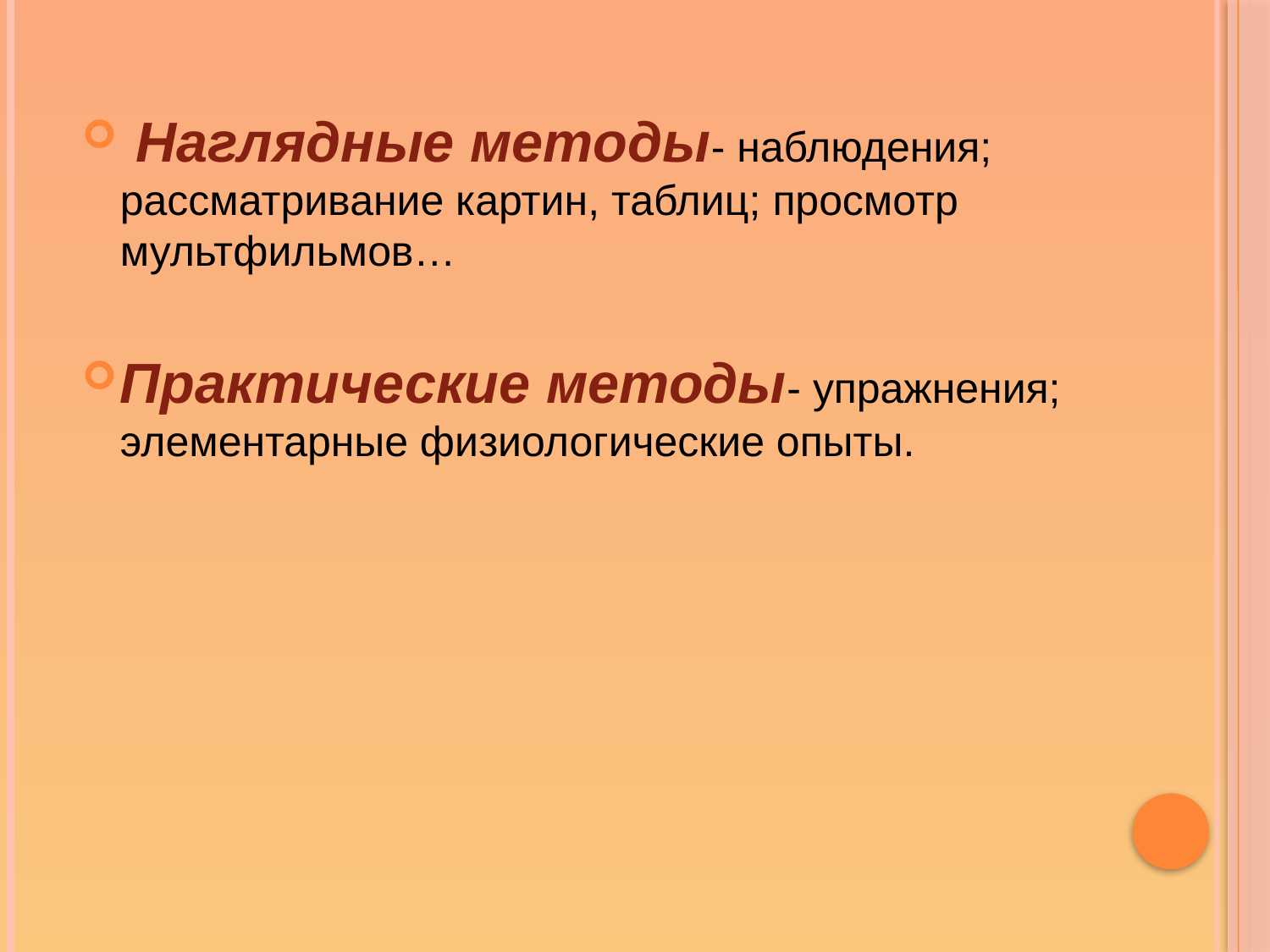

Наглядные методы- наблюдения; рассматривание картин, таблиц; просмотр мультфильмов…

Практические методы- упражнения; элементарные физиологические опыты.